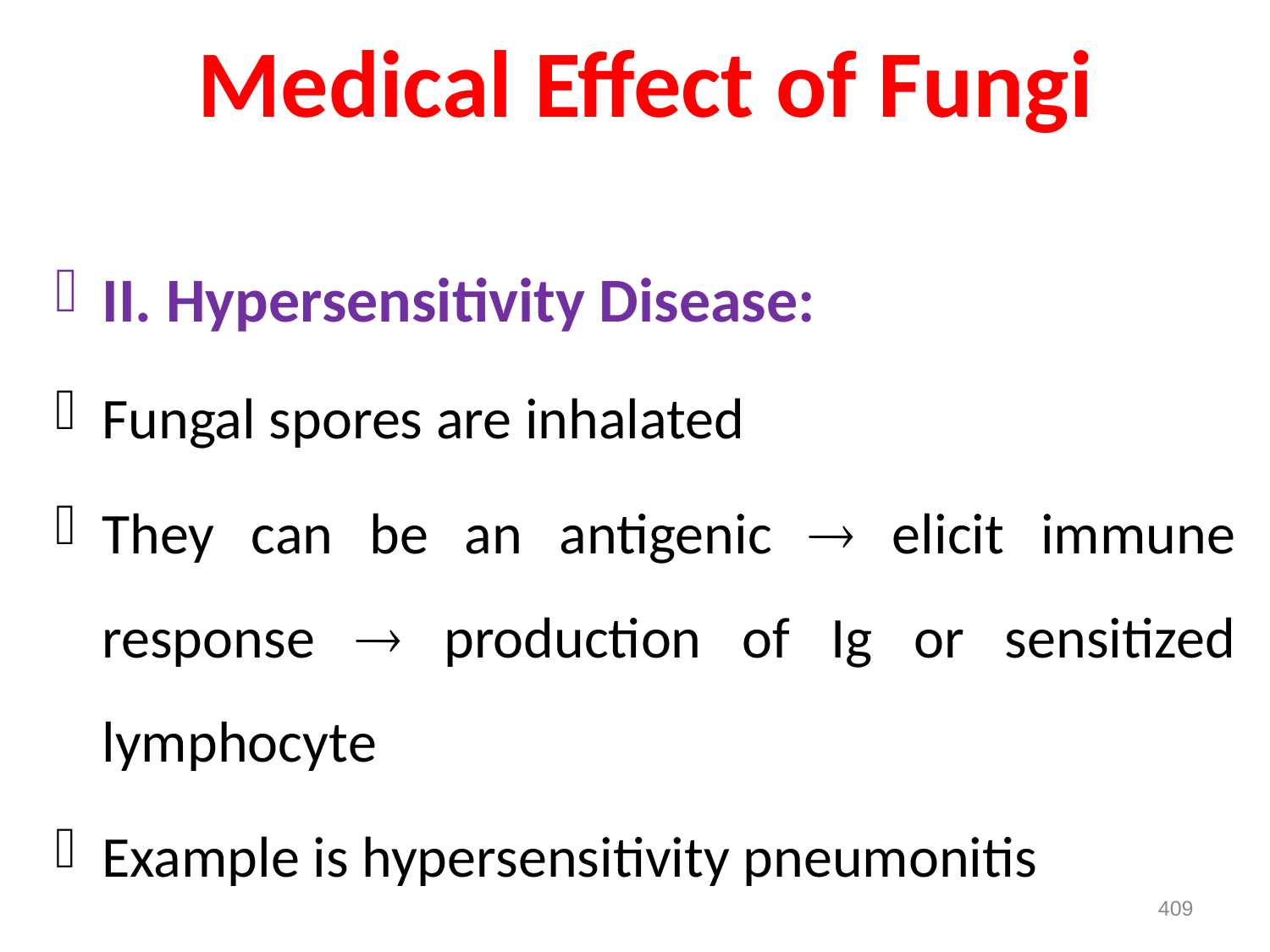

# Medical Effect of Fungi
II. Hypersensitivity Disease:
Fungal spores are inhalated
They can be an antigenic → elicit immune response → production of Ig or sensitized lymphocyte
Example is hypersensitivity pneumonitis

409